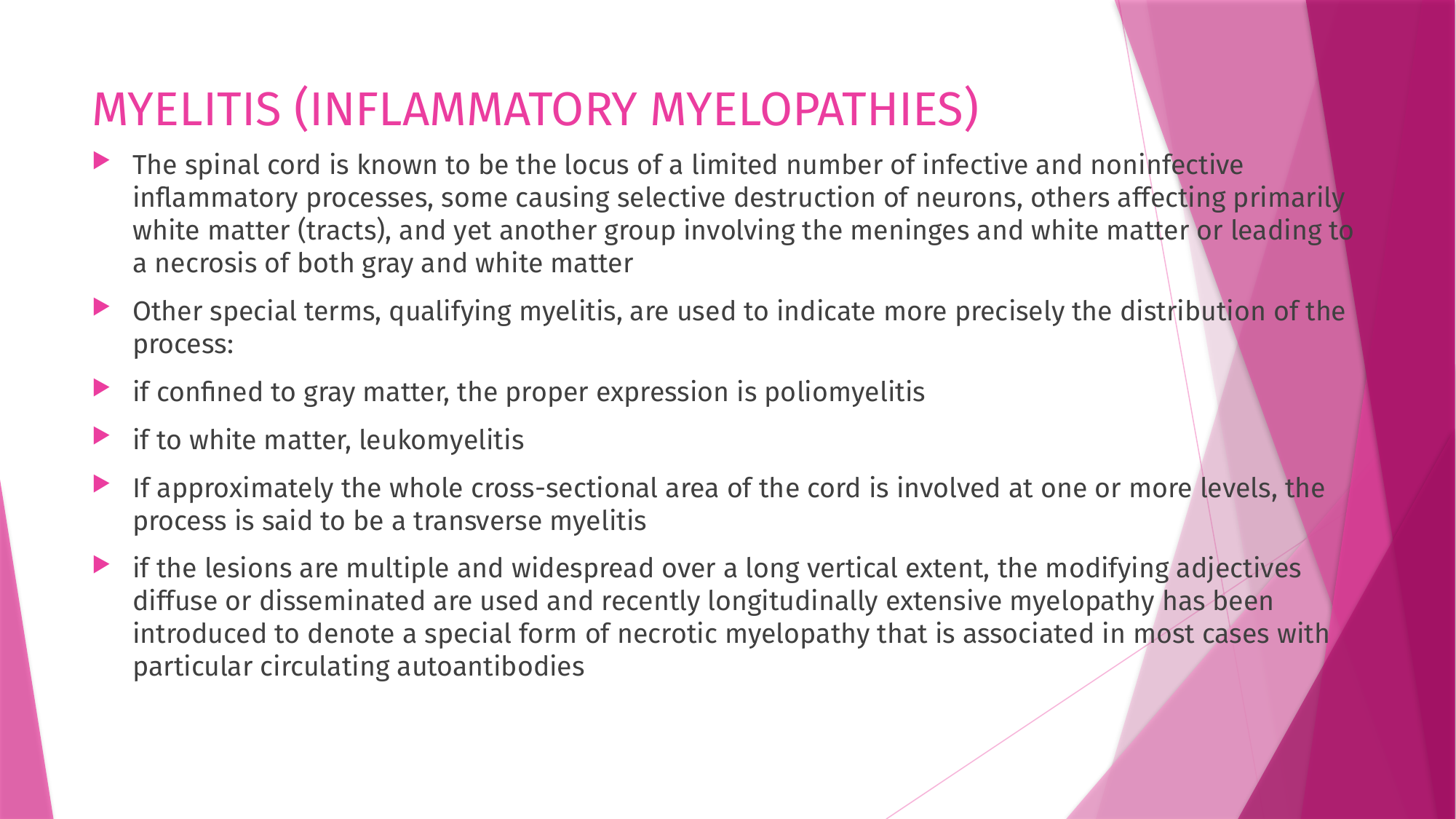

# MYELITIS (INFLAMMATORY MYELOPATHIES)
The spinal cord is known to be the locus of a limited number of infective and noninfective inflammatory processes, some causing selective destruction of neurons, others affecting primarily white matter (tracts), and yet another group involving the meninges and white matter or leading to a necrosis of both gray and white matter
Other special terms, qualifying myelitis, are used to indicate more precisely the distribution of the process:
if confined to gray matter, the proper expression is poliomyelitis
if to white matter, leukomyelitis
If approximately the whole cross-sectional area of the cord is involved at one or more levels, the process is said to be a transverse myelitis
if the lesions are multiple and widespread over a long vertical extent, the modifying adjectives diffuse or disseminated are used and recently longitudinally extensive myelopathy has been introduced to denote a special form of necrotic myelopathy that is associated in most cases with particular circulating autoantibodies